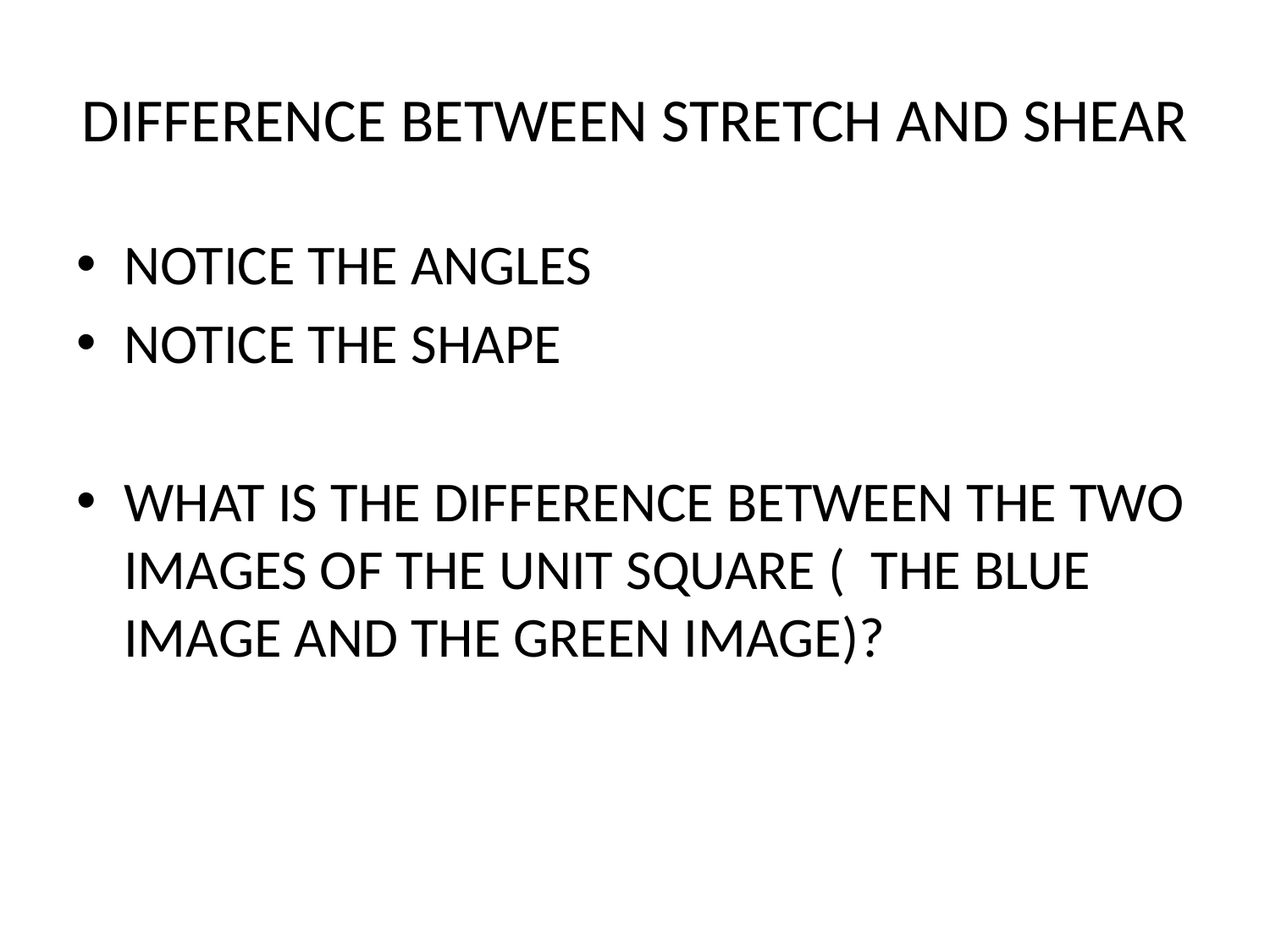

# DIFFERENCE BETWEEN STRETCH AND SHEAR
NOTICE THE ANGLES
NOTICE THE SHAPE

WHAT IS THE DIFFERENCE BETWEEN THE TWO IMAGES OF THE UNIT SQUARE (  THE BLUE IMAGE AND THE GREEN IMAGE)?